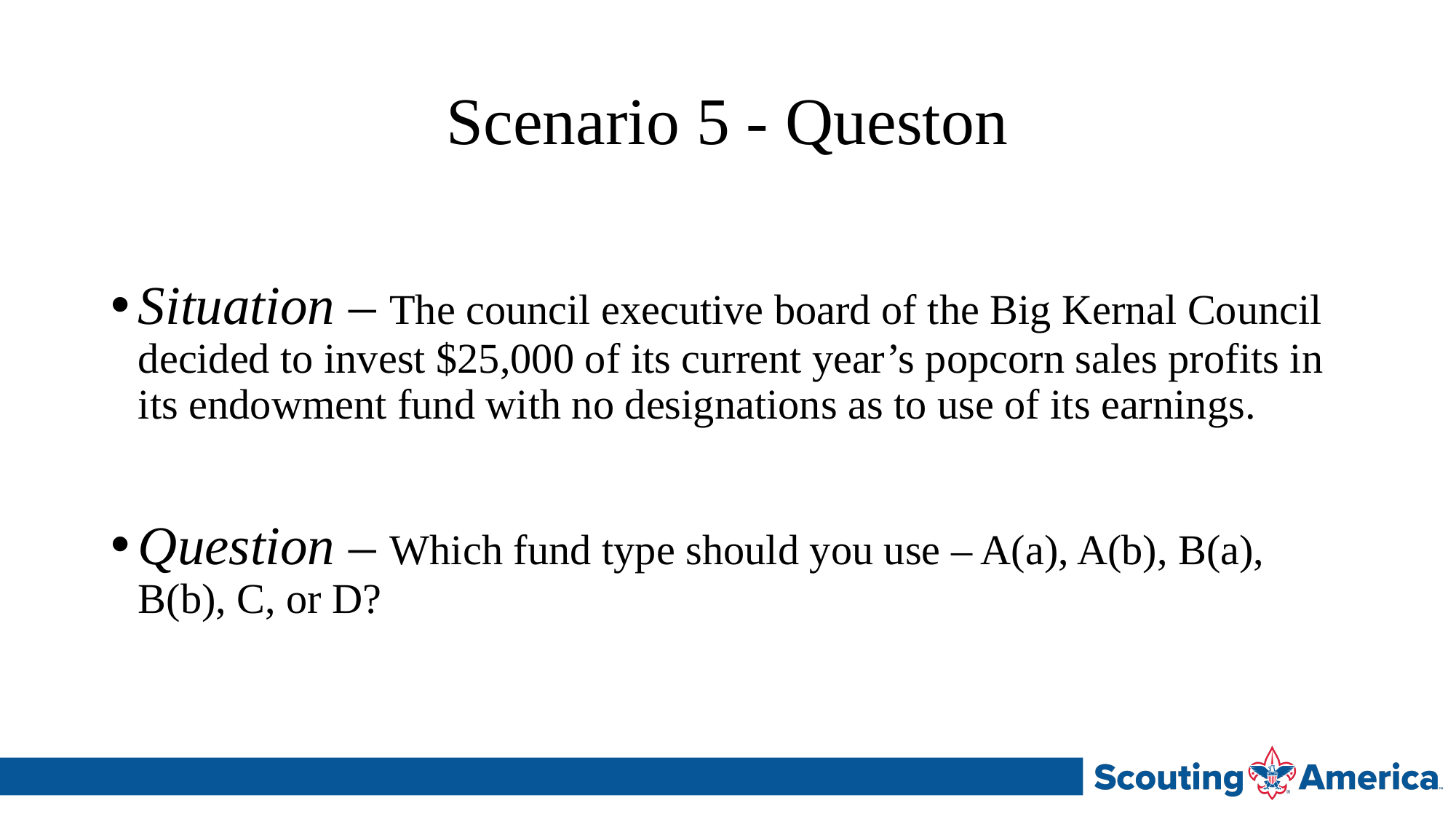

# Scenario 5 - Queston
Situation – The council executive board of the Big Kernal Council decided to invest $25,000 of its current year’s popcorn sales profits in its endowment fund with no designations as to use of its earnings.

Question – Which fund type should you use – A(a), A(b), B(a), B(b), C, or D?